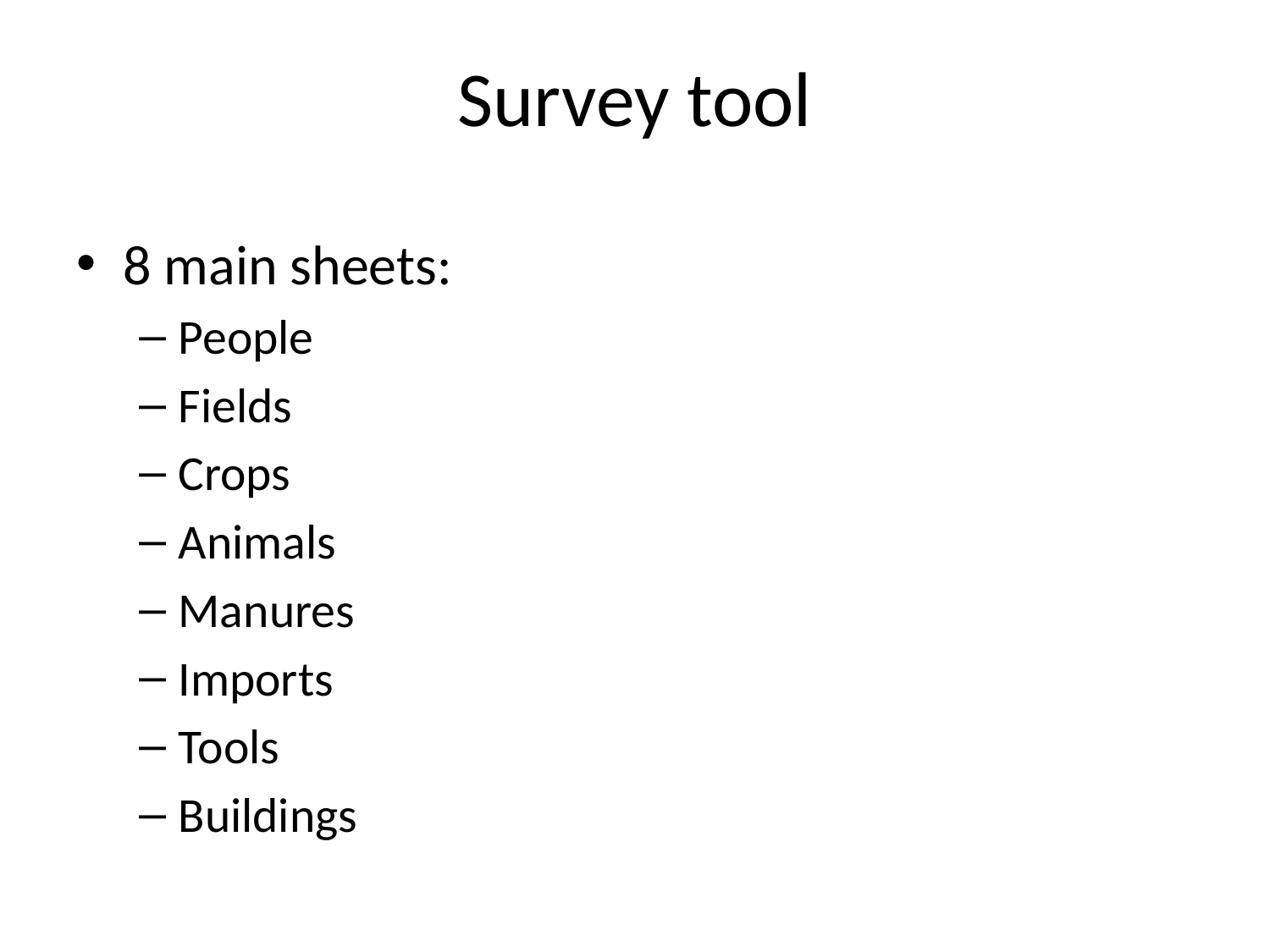

# Survey tool
8 main sheets:
People
Fields
Crops
Animals
Manures
Imports
Tools
Buildings